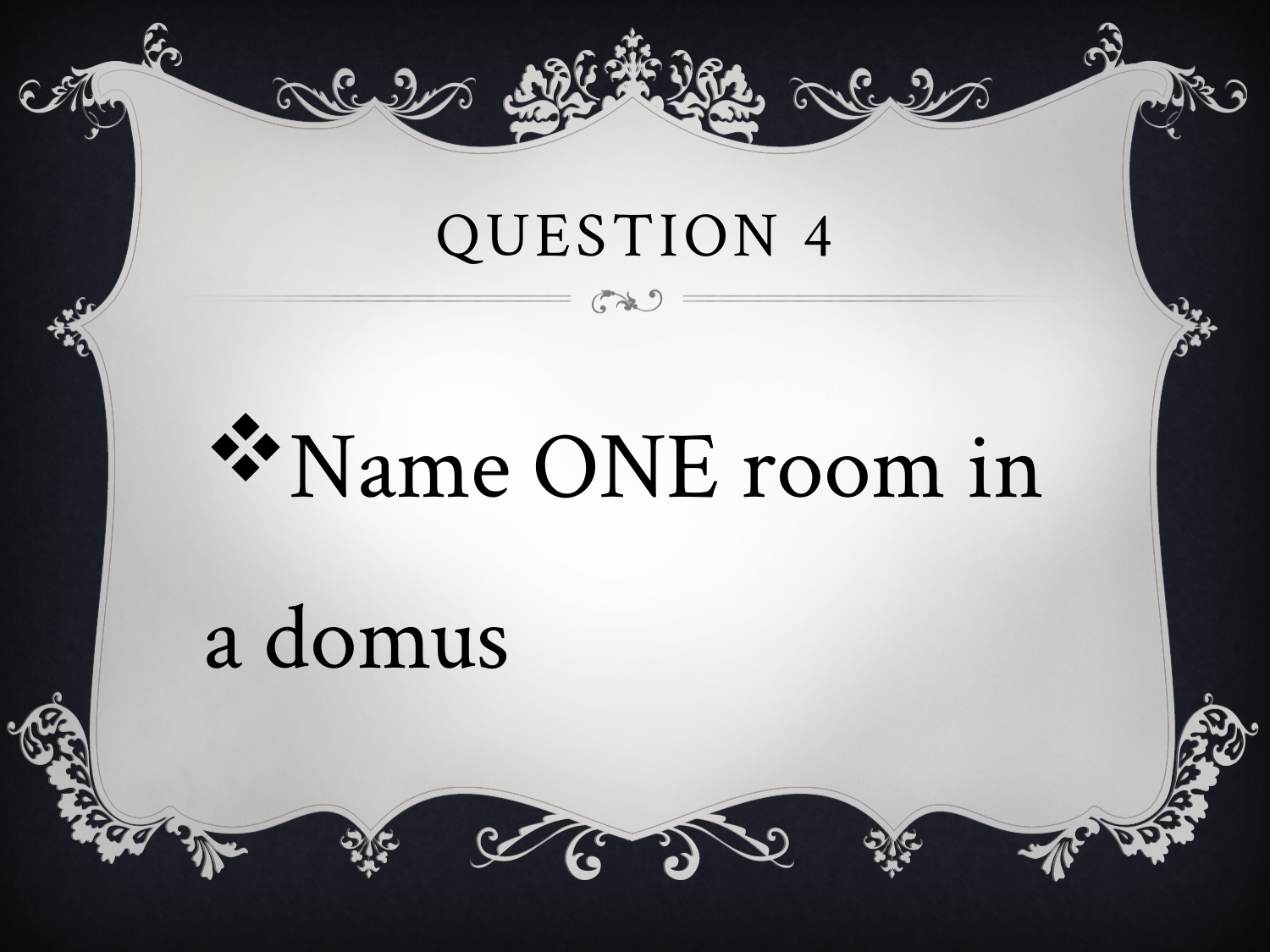

# Question 4
Name ONE room in a domus